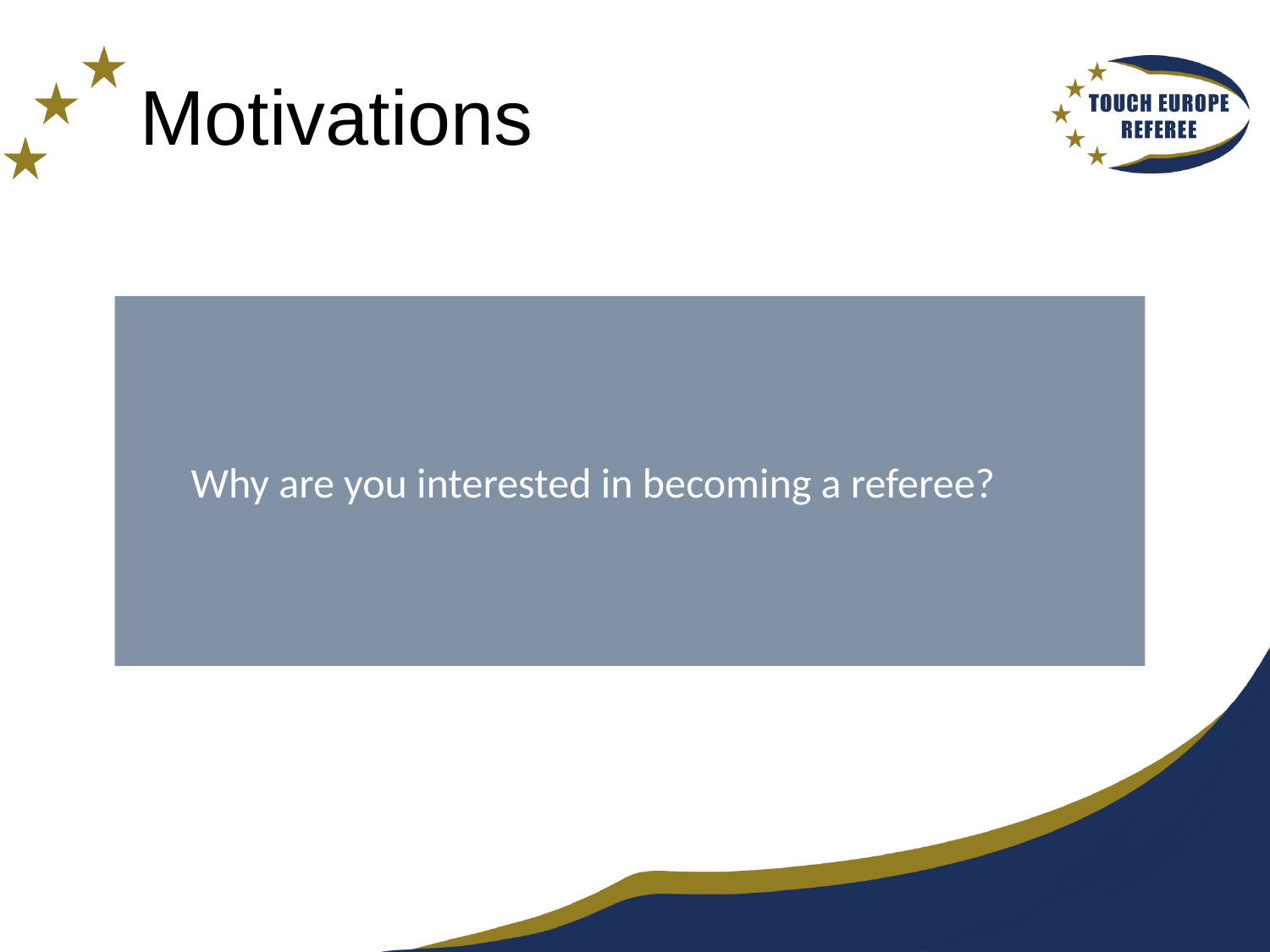

# Motivations
Why are you interested in becoming a referee?